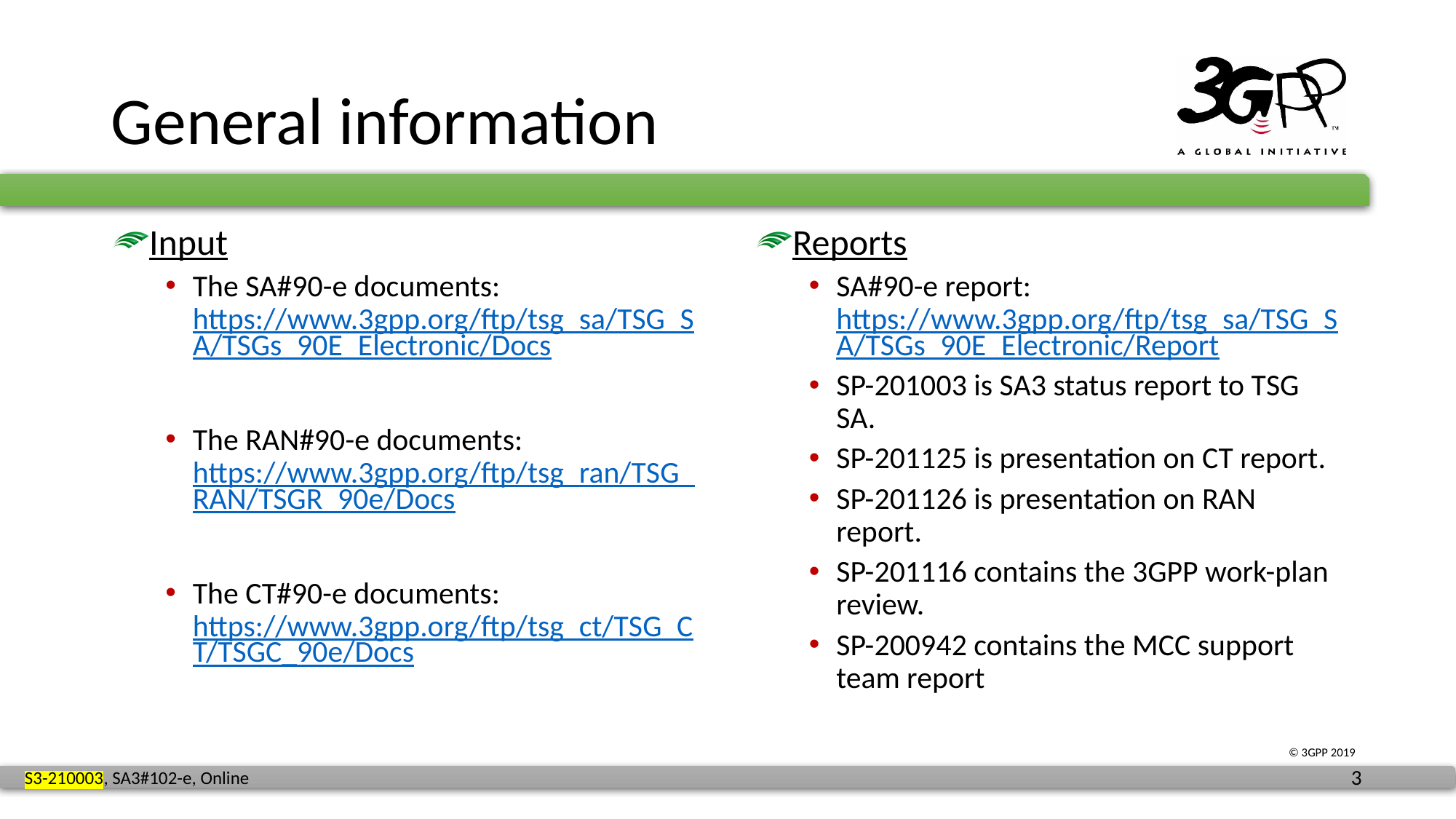

# General information
Input
The SA#90-e documents: https://www.3gpp.org/ftp/tsg_sa/TSG_SA/TSGs_90E_Electronic/Docs

The RAN#90-e documents: https://www.3gpp.org/ftp/tsg_ran/TSG_RAN/TSGR_90e/Docs

The CT#90-e documents: https://www.3gpp.org/ftp/tsg_ct/TSG_CT/TSGC_90e/Docs

Reports
SA#90-e report: https://www.3gpp.org/ftp/tsg_sa/TSG_SA/TSGs_90E_Electronic/Report
SP-201003 is SA3 status report to TSG SA.
SP-201125 is presentation on CT report.
SP-201126 is presentation on RAN report.
SP-201116 contains the 3GPP work-plan review.
SP-200942 contains the MCC support team report